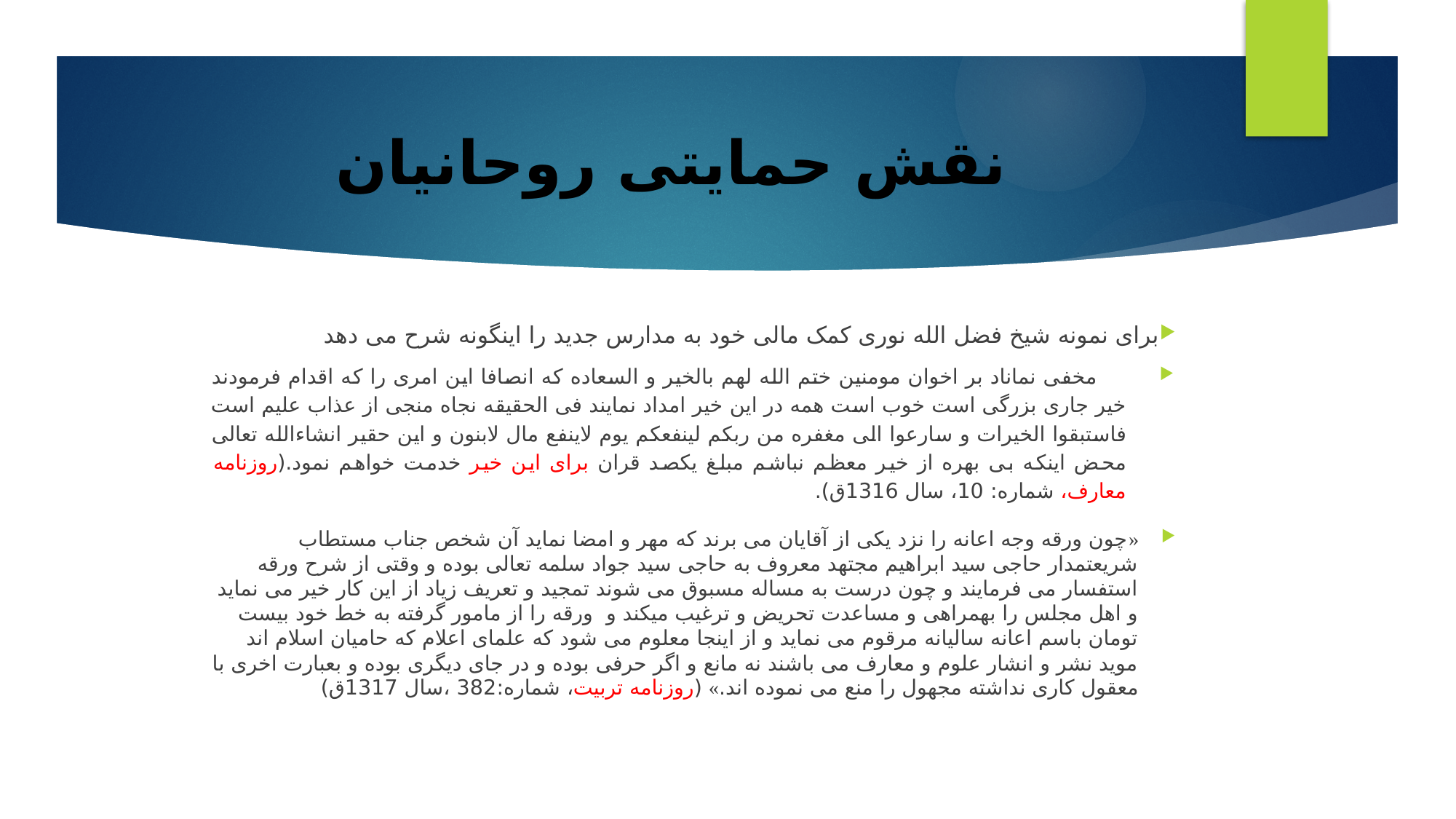

# نقش حمایتی روحانیان
برای نمونه شیخ فضل الله نوری کمک مالی خود به مدارس جدید را اینگونه شرح می دهد
    مخفی نماناد بر اخوان مومنین ختم الله لهم بالخیر و السعاده که انصافا این امری را که اقدام فرمودند خیر جاری بزرگی است خوب است همه در این خیر امداد نمایند فی الحقیقه نجاه منجی از عذاب علیم است فاستبقوا الخیرات و سارعوا الی مغفره من ربکم لینفعکم یوم لاینفع مال لابنون و این حقیر انشاءالله تعالی محض اینکه بی بهره از خیر معظم نباشم مبلغ یکصد قران برای این خیر خدمت خواهم نمود.(روزنامه معارف، شماره: 10، سال 1316ق).
«چون ورقه وجه اعانه را نزد یکی از آقایان می برند که مهر و امضا نماید آن شخص جناب مستطاب شریعتمدار حاجی سید ابراهیم مجتهد معروف به حاجی سید جواد سلمه تعالی بوده و وقتی از شرح ورقه استفسار می فرمایند و چون درست به مساله مسبوق می شوند تمجید و تعریف زیاد از این کار خیر می نماید و اهل مجلس را بهمراهی و مساعدت تحریض و ترغیب میکند و  ورقه را از مامور گرفته به خط خود بیست تومان باسم اعانه سالیانه مرقوم می نماید و از اینجا معلوم می شود که علمای اعلام که حامیان اسلام اند موید نشر و انشار علوم و معارف می باشند نه مانع و اگر حرفی بوده و در جای دیگری بوده و بعبارت اخری با معقول کاری نداشته مجهول را منع می نموده اند.» (روزنامه تربیت، شماره:382 ،سال 1317ق)